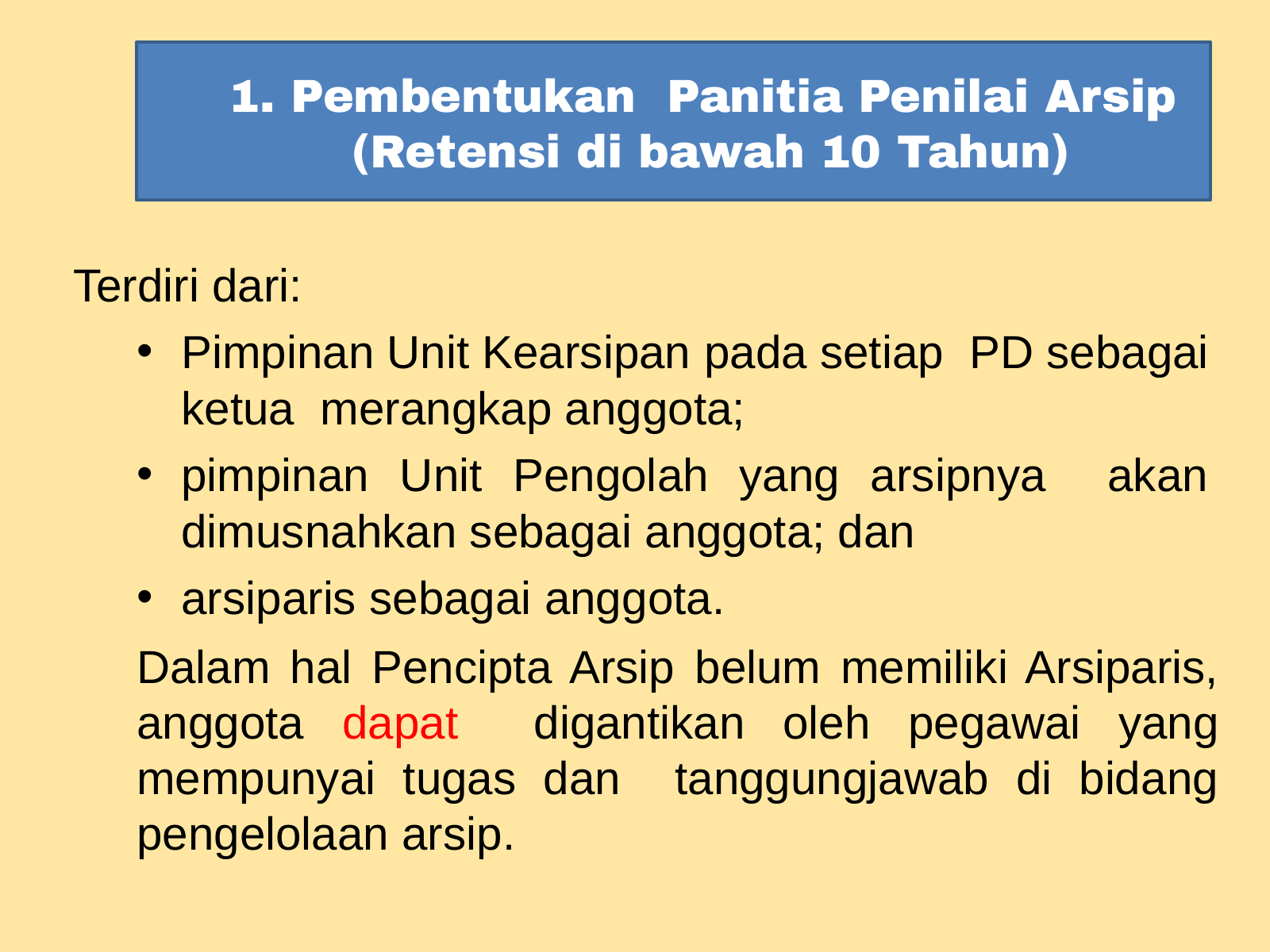

1. Pembentukan  Panitia Penilai Arsip
(Retensi di bawah 10 Tahun)
Terdiri dari:
Pimpinan Unit Kearsipan pada setiap  PD sebagai ketua  merangkap anggota;
pimpinan Unit Pengolah yang arsipnya  akan dimusnahkan sebagai anggota; dan
arsiparis sebagai anggota.
Dalam hal Pencipta Arsip belum memiliki Arsiparis, anggota dapat  digantikan oleh pegawai yang mempunyai tugas dan  tanggungjawab di bidang pengelolaan arsip.